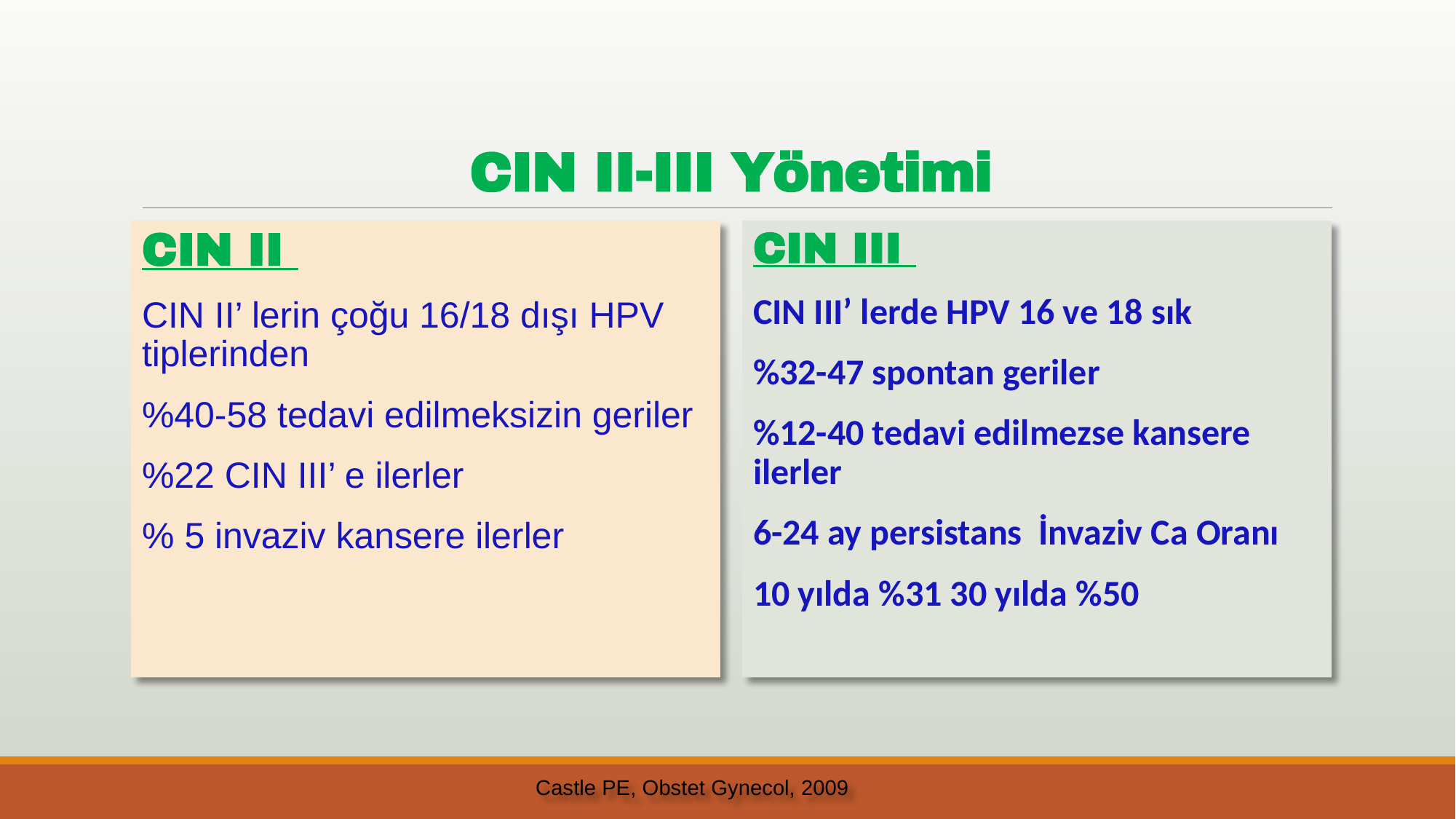

# CIN II-III Yönetimi
CIN II
CIN II’ lerin çoğu 16/18 dışı HPV tiplerinden
%40-58 tedavi edilmeksizin geriler
%22 CIN III’ e ilerler
% 5 invaziv kansere ilerler
CIN III
CIN III’ lerde HPV 16 ve 18 sık
%32-47 spontan geriler
%12-40 tedavi edilmezse kansere ilerler
6-24 ay persistans  İnvaziv Ca Oranı
10 yılda %31 30 yılda %50
Castle PE, Obstet Gynecol, 2009